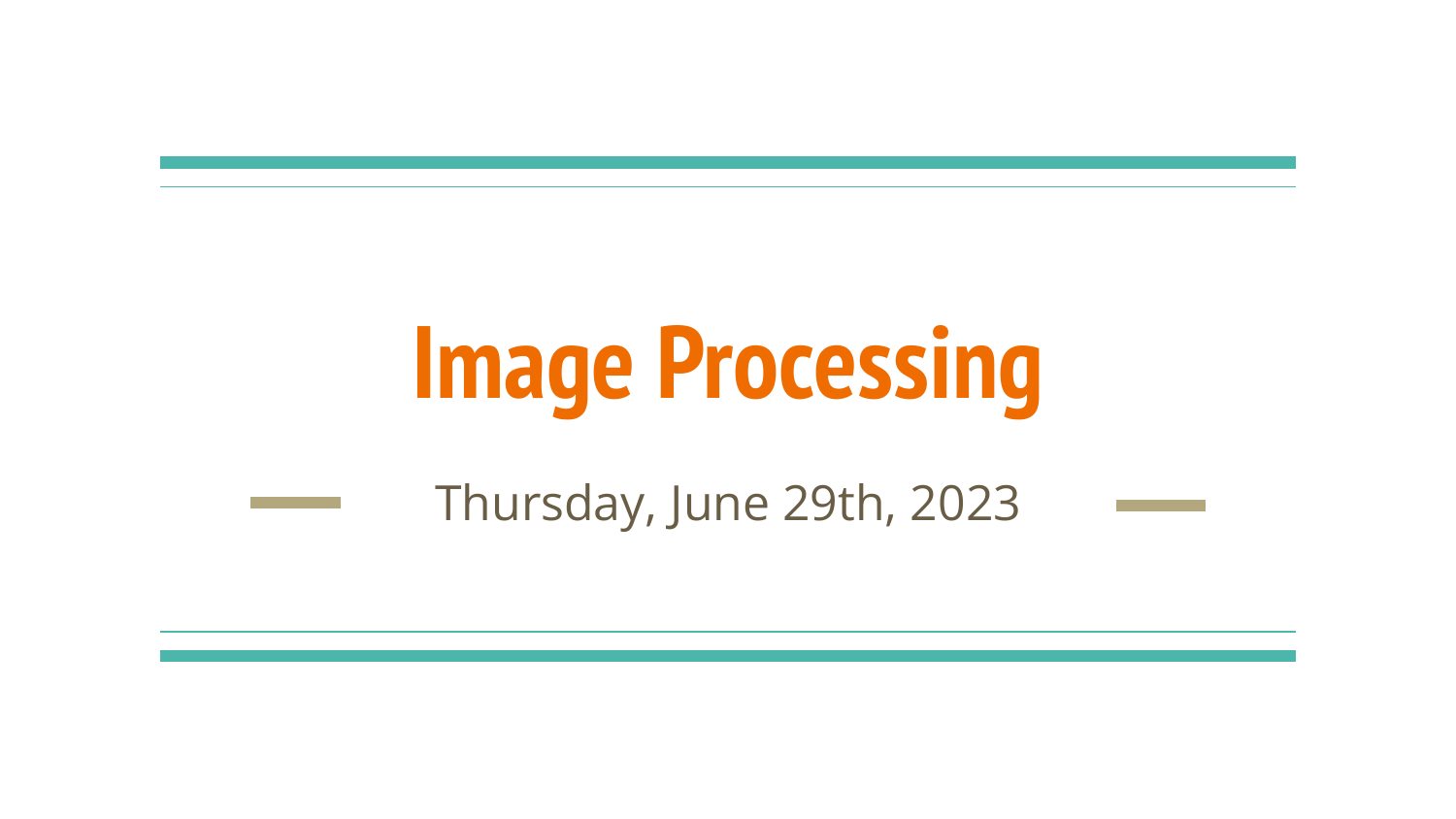

# Image Processing
Thursday, June 29th, 2023